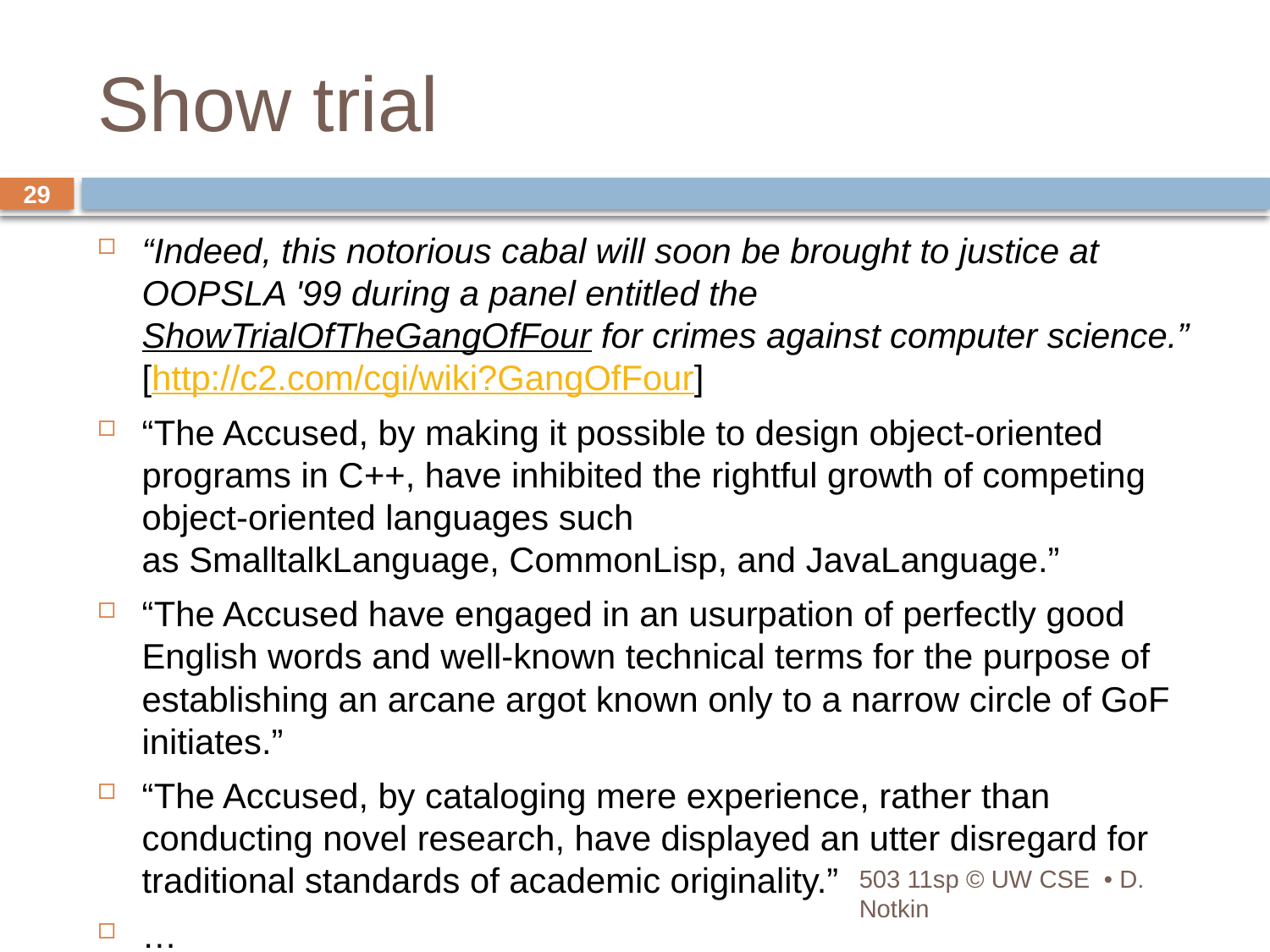

# Show trial
29
“Indeed, this notorious cabal will soon be brought to justice at OOPSLA '99 during a panel entitled the ShowTrialOfTheGangOfFour for crimes against computer science.” [http://c2.com/cgi/wiki?GangOfFour]
“The Accused, by making it possible to design object-oriented programs in C++, have inhibited the rightful growth of competing object-oriented languages such as SmalltalkLanguage, CommonLisp, and JavaLanguage.”
“The Accused have engaged in an usurpation of perfectly good English words and well-known technical terms for the purpose of establishing an arcane argot known only to a narrow circle of GoF initiates.”
“The Accused, by cataloging mere experience, rather than conducting novel research, have displayed an utter disregard for traditional standards of academic originality.”
…
503 11sp © UW CSE  • D. Notkin